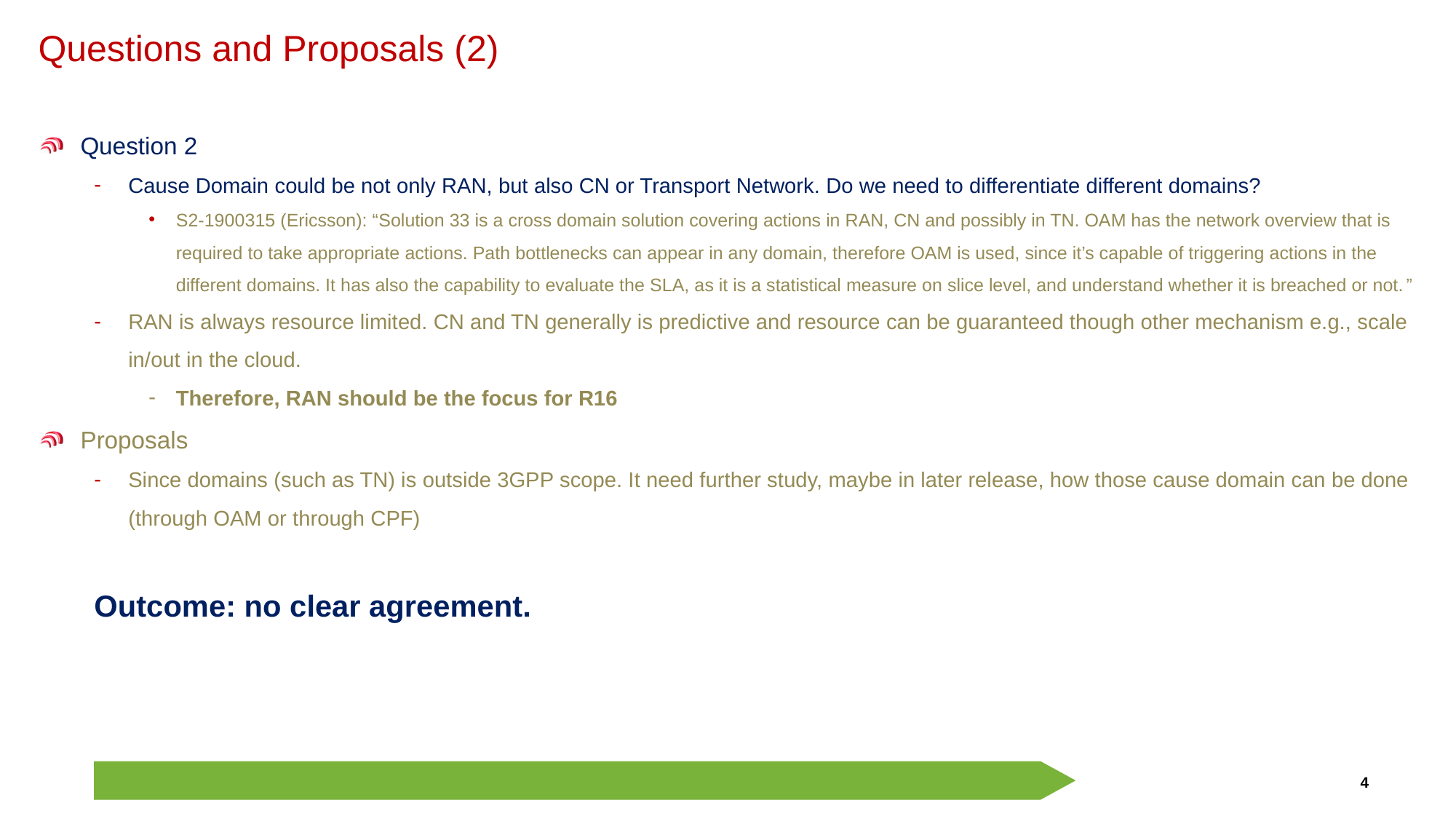

# Questions and Proposals (2)
Question 2
Cause Domain could be not only RAN, but also CN or Transport Network. Do we need to differentiate different domains?
S2-1900315 (Ericsson): “Solution 33 is a cross domain solution covering actions in RAN, CN and possibly in TN. OAM has the network overview that is required to take appropriate actions. Path bottlenecks can appear in any domain, therefore OAM is used, since it’s capable of triggering actions in the different domains. It has also the capability to evaluate the SLA, as it is a statistical measure on slice level, and understand whether it is breached or not.”
RAN is always resource limited. CN and TN generally is predictive and resource can be guaranteed though other mechanism e.g., scale in/out in the cloud.
Therefore, RAN should be the focus for R16
Proposals
Since domains (such as TN) is outside 3GPP scope. It need further study, maybe in later release, how those cause domain can be done (through OAM or through CPF)

Outcome: no clear agreement.